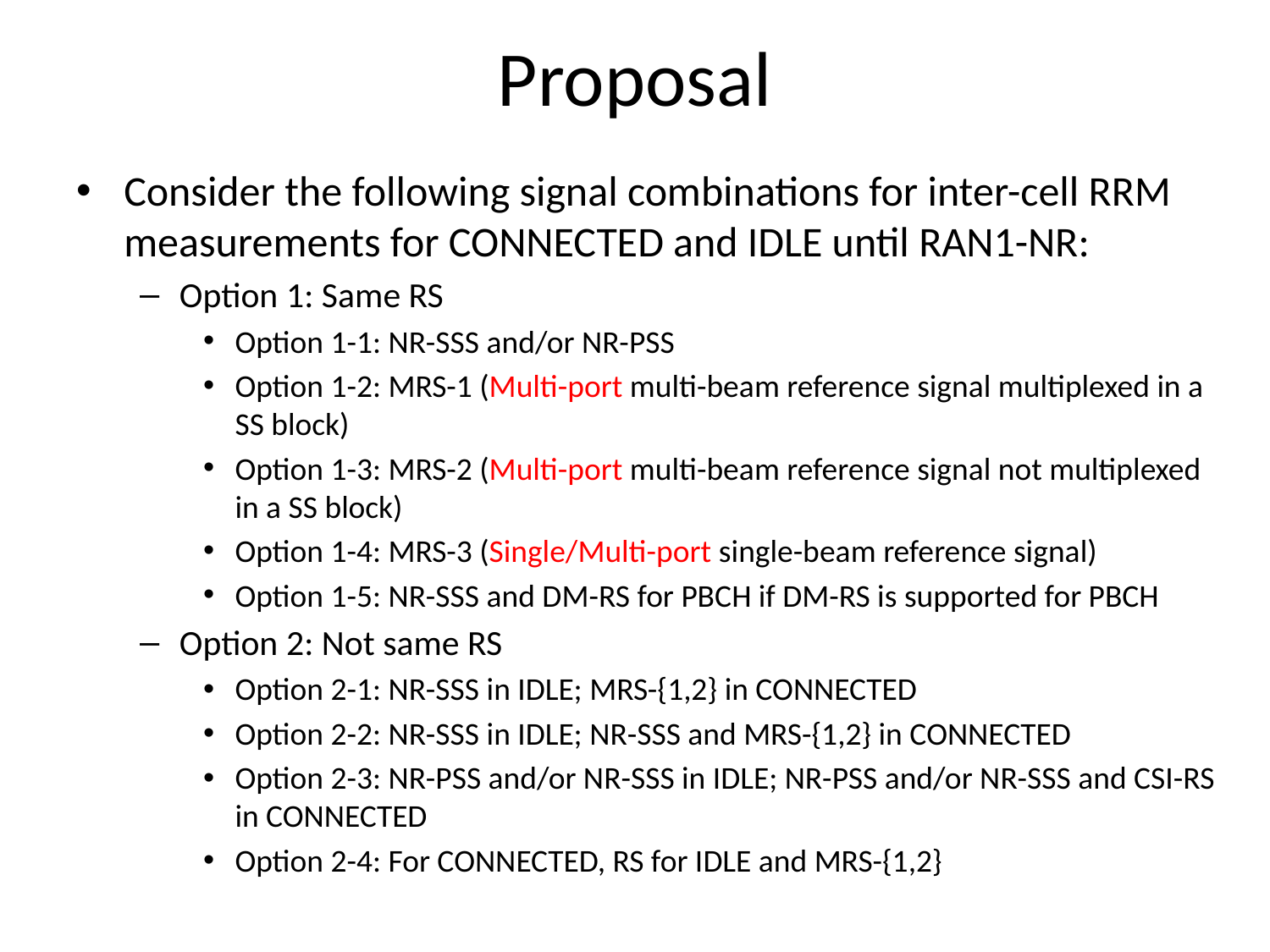

# Proposal
Consider the following signal combinations for inter-cell RRM measurements for CONNECTED and IDLE until RAN1-NR:
Option 1: Same RS
Option 1-1: NR-SSS and/or NR-PSS
Option 1-2: MRS-1 (Multi-port multi-beam reference signal multiplexed in a SS block)
Option 1-3: MRS-2 (Multi-port multi-beam reference signal not multiplexed in a SS block)
Option 1-4: MRS-3 (Single/Multi-port single-beam reference signal)
Option 1-5: NR-SSS and DM-RS for PBCH if DM-RS is supported for PBCH
Option 2: Not same RS
Option 2-1: NR-SSS in IDLE; MRS-{1,2} in CONNECTED
Option 2-2: NR-SSS in IDLE; NR-SSS and MRS-{1,2} in CONNECTED
Option 2-3: NR-PSS and/or NR-SSS in IDLE; NR-PSS and/or NR-SSS and CSI-RS in CONNECTED
Option 2-4: For CONNECTED, RS for IDLE and MRS-{1,2}